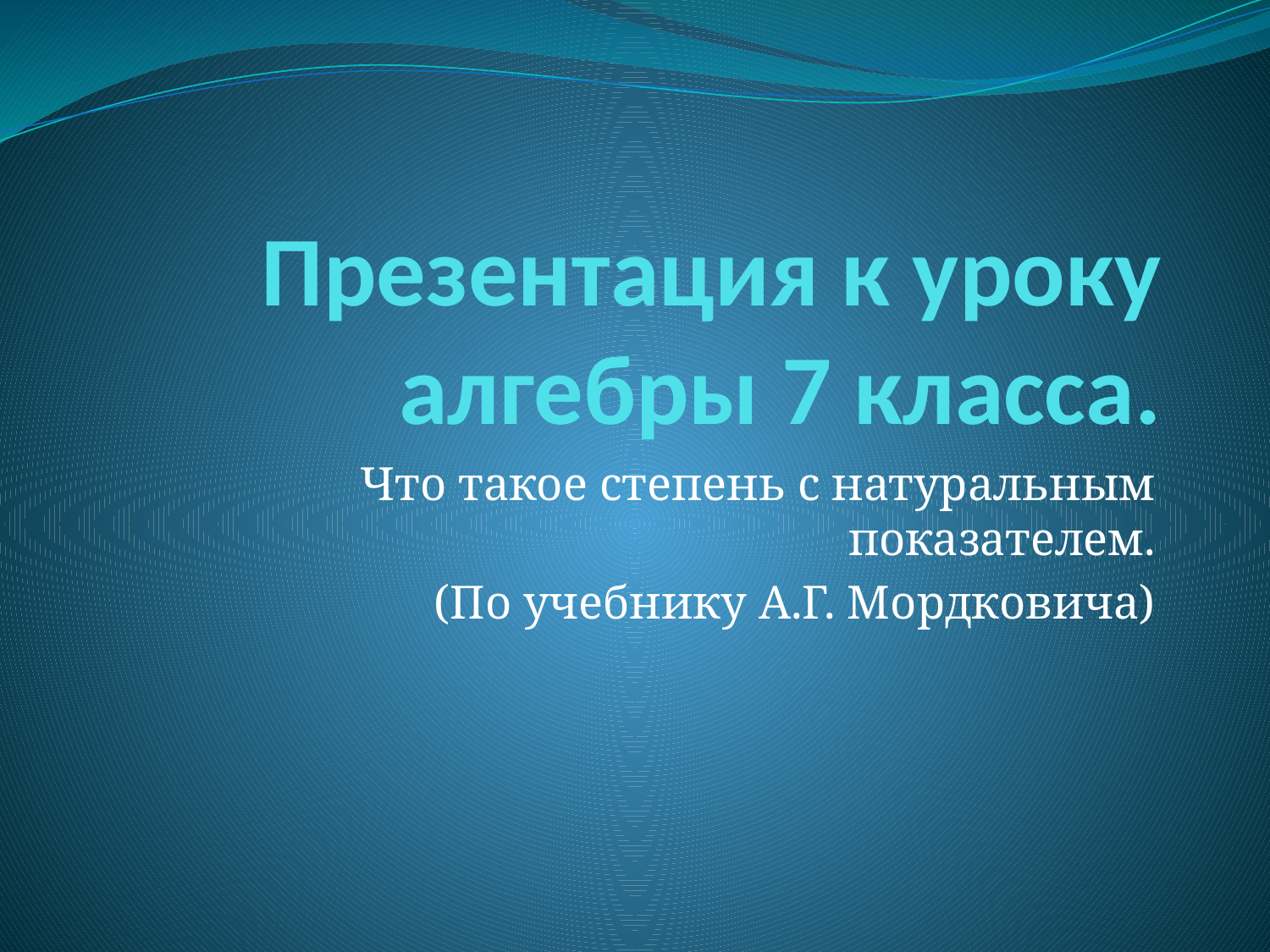

# Презентация к уроку алгебры 7 класса.
Что такое степень с натуральным показателем.
(По учебнику А.Г. Мордковича)